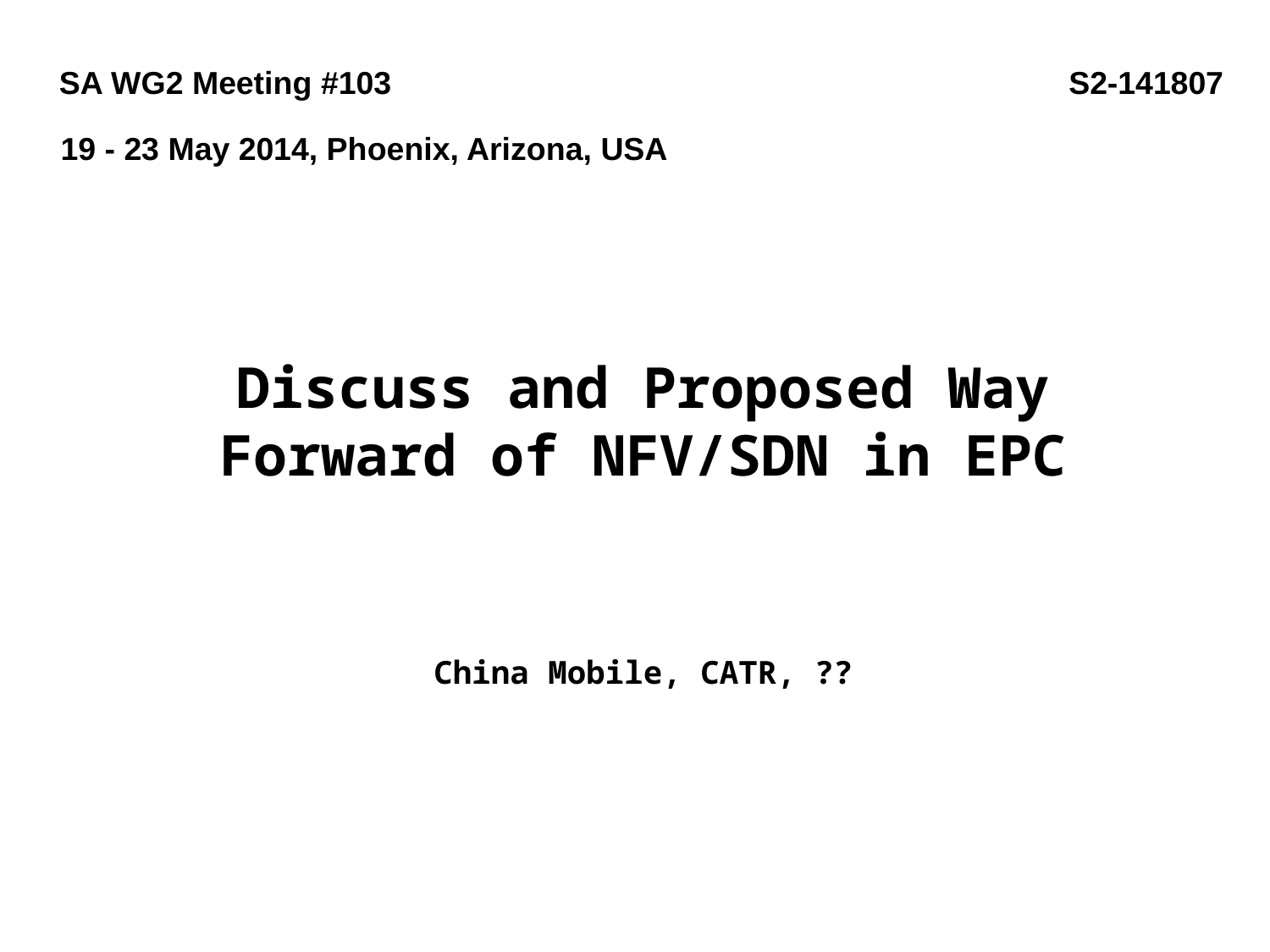

SA WG2 Meeting #103
S2-141807
19 - 23 May 2014, Phoenix, Arizona, USA
Discuss and Proposed Way Forward of NFV/SDN in EPC

China Mobile, CATR, ??